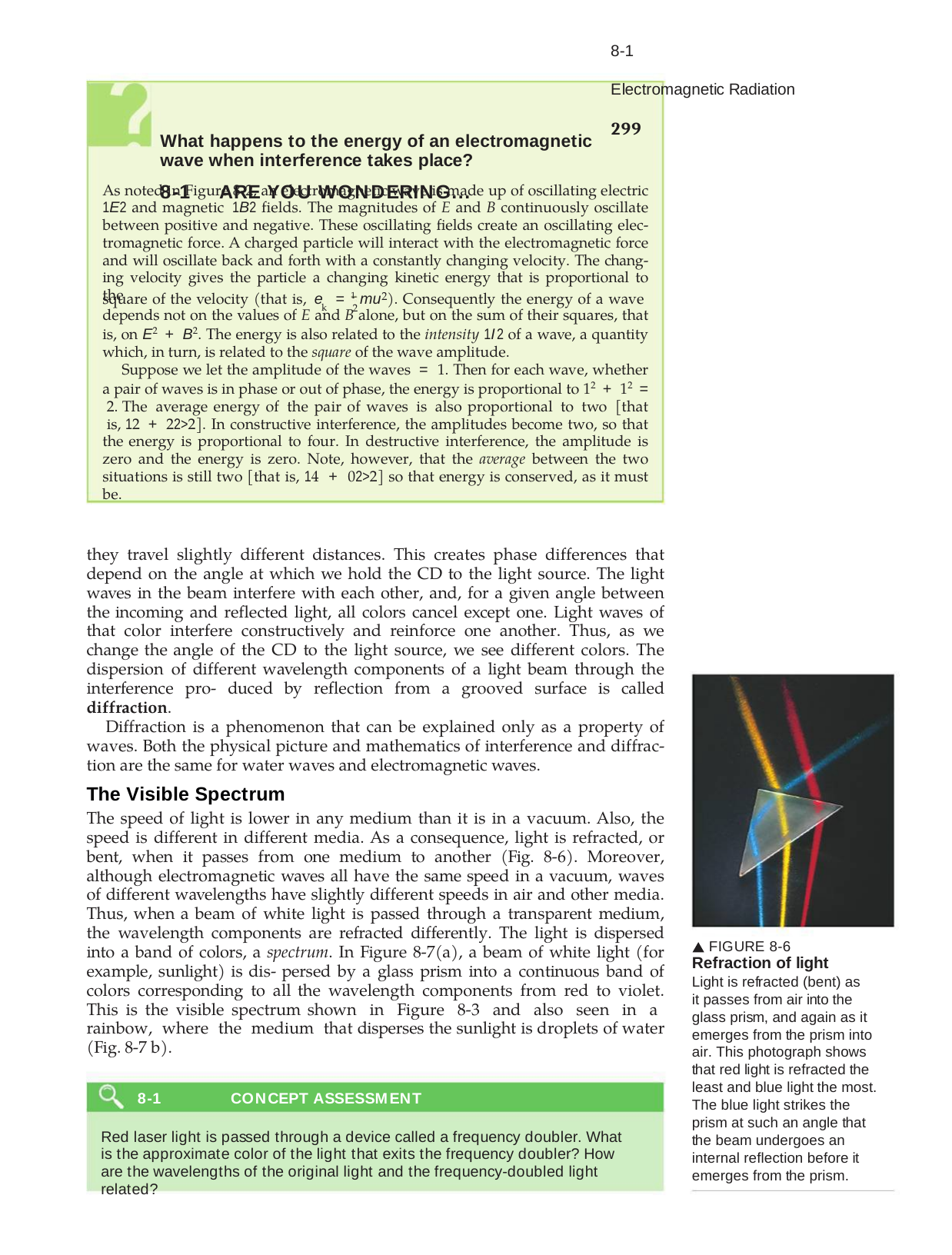

8-1	Electromagnetic Radiation	299

8-1	ARE YOU WONDERING...
What happens to the energy of an electromagnetic wave when interference takes place?
As noted in Figure 8-2, an electromagnetic wave is made up of oscillating electric 1E2 and magnetic  1B2 fields. The magnitudes of E and B continuously oscillate between positive and negative. These oscillating fields create an oscillating elec- tromagnetic force. A charged particle will interact with the electromagnetic force and will oscillate back and forth with a constantly changing velocity. The chang- ing velocity gives the particle a changing kinetic energy that is proportional to the
1	2
square of the velocity (that is,  e   =    mu ). Consequently the energy of a wave
k 	2
depends not on the values of E and B alone, but on the sum of their squares, that is, on E2  +  B2. The energy is also related to the intensity 1I2 of a wave, a quantity which, in turn, is related to the square of the wave amplitude.
Suppose we let the amplitude of the waves  =  1. Then for each wave, whether a pair of waves is in phase or out of phase, the energy is proportional to 12  +  12  =  2. The  average energy of  the pair of waves  is  also proportional  to  two  [that  is, 12  +  22>2]. In constructive interference, the amplitudes become two, so that the energy is proportional to four. In destructive interference, the amplitude is zero and the energy is zero. Note, however, that the average between the two situations is still two [that is, 14  +  02>2] so that energy is conserved, as it must be.
they travel slightly different distances. This creates phase differences that depend on the angle at which we hold the CD to the light source. The light waves in the beam interfere with each other, and, for a given angle between the incoming and reflected light, all colors cancel except one. Light waves of that color interfere constructively and reinforce one another. Thus, as we change the angle of the CD to the light source, we see different colors. The dispersion of different wavelength components of a light beam through the interference pro- duced by reflection from a grooved surface is called diffraction.
Diffraction is a phenomenon that can be explained only as a property of waves. Both the physical picture and mathematics of interference and diffrac- tion are the same for water waves and electromagnetic waves.
The Visible Spectrum
The speed of light is lower in any medium than it is in a vacuum. Also, the speed is different in different media. As a consequence, light is refracted, or bent, when it passes from one medium to another (Fig. 8-6). Moreover, although electromagnetic waves all have the same speed in a vacuum, waves of different wavelengths have slightly different speeds in air and other media. Thus, when a beam of white light is passed through a transparent medium, the wavelength components are refracted differently. The light is dispersed into a band of colors, a spectrum. In Figure 8-7(a), a beam of white light (for example, sunlight) is dis- persed by a glass prism into a continuous band of colors corresponding to all the wavelength components from red to violet. This is the visible spectrum shown  in  Figure  8-3  and  also  seen  in  a  rainbow,  where  the  medium  that disperses the sunlight is droplets of water (Fig. 8-7 b).
 FIGURE 8-6
Refraction of light
Light is refracted (bent) as it passes from air into the glass prism, and again as it
emerges from the prism into air. This photograph shows that red light is refracted the least and blue light the most. The blue light strikes the
prism at such an angle that the beam undergoes an
internal reflection before it emerges from the prism.

8-1	CONCEPT ASSESSMENT

Red laser light is passed through a device called a frequency doubler. What is the approximate color of the light that exits the frequency doubler? How are the wavelengths of the original light and the frequency-doubled light related?